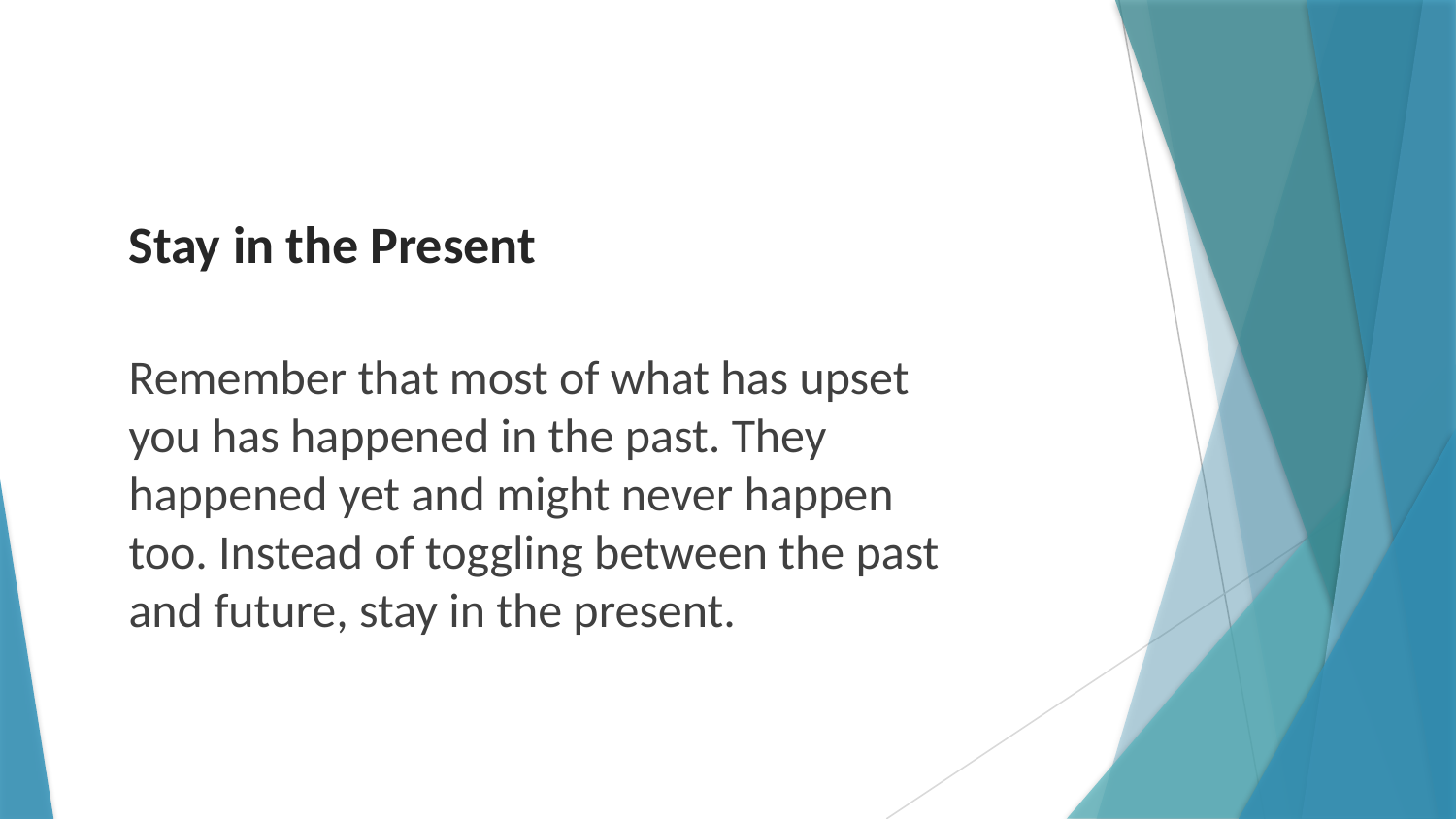

# Stay in the Present
Remember that most of what has upset you has happened in the past. They happened yet and might never happen too. Instead of toggling between the past and future, stay in the present.